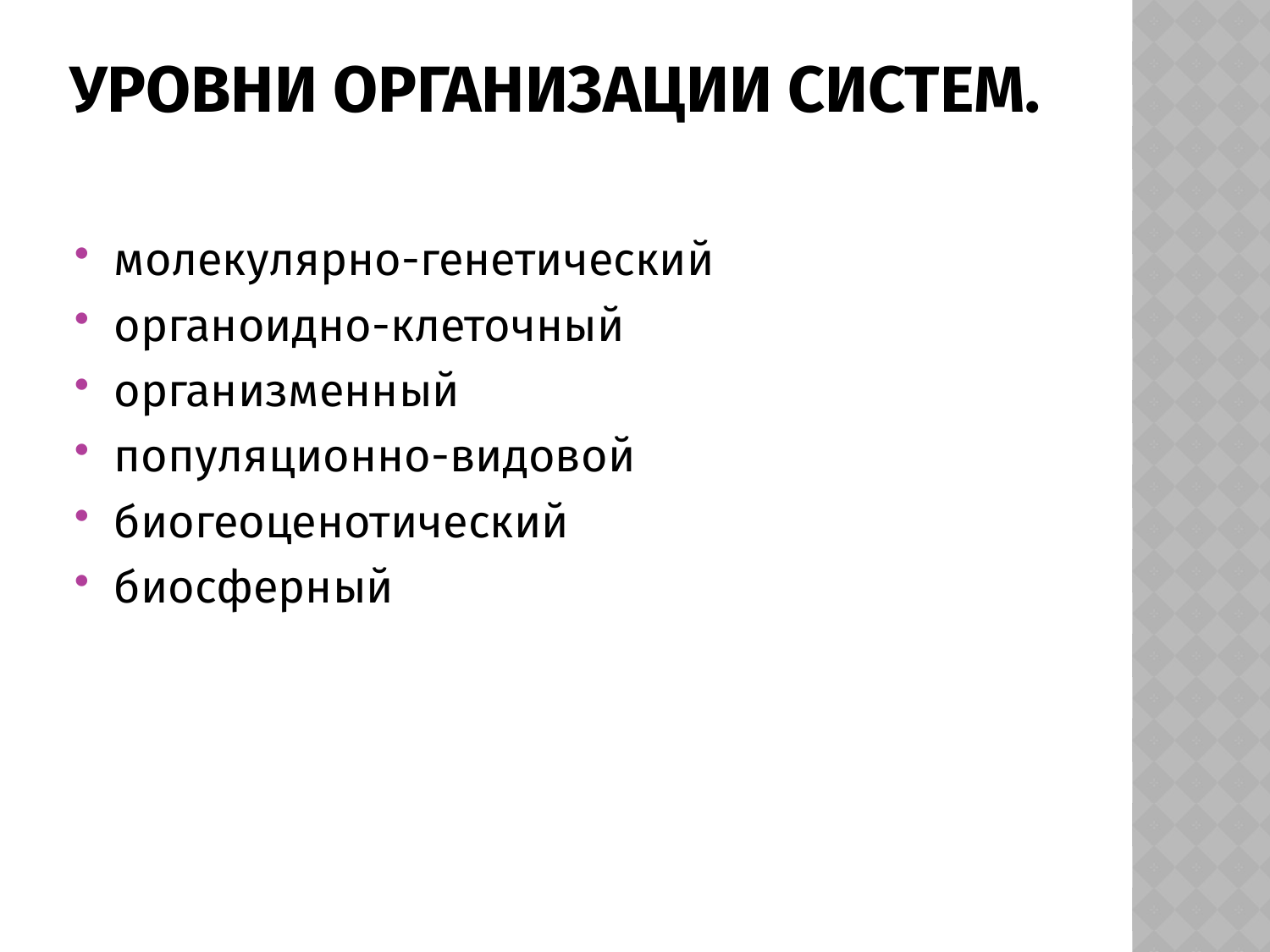

# Уровни организации систем.
молекулярно-генетический
органоидно-клеточный
организменный
популяционно-видовой
биогеоценотический
биосферный